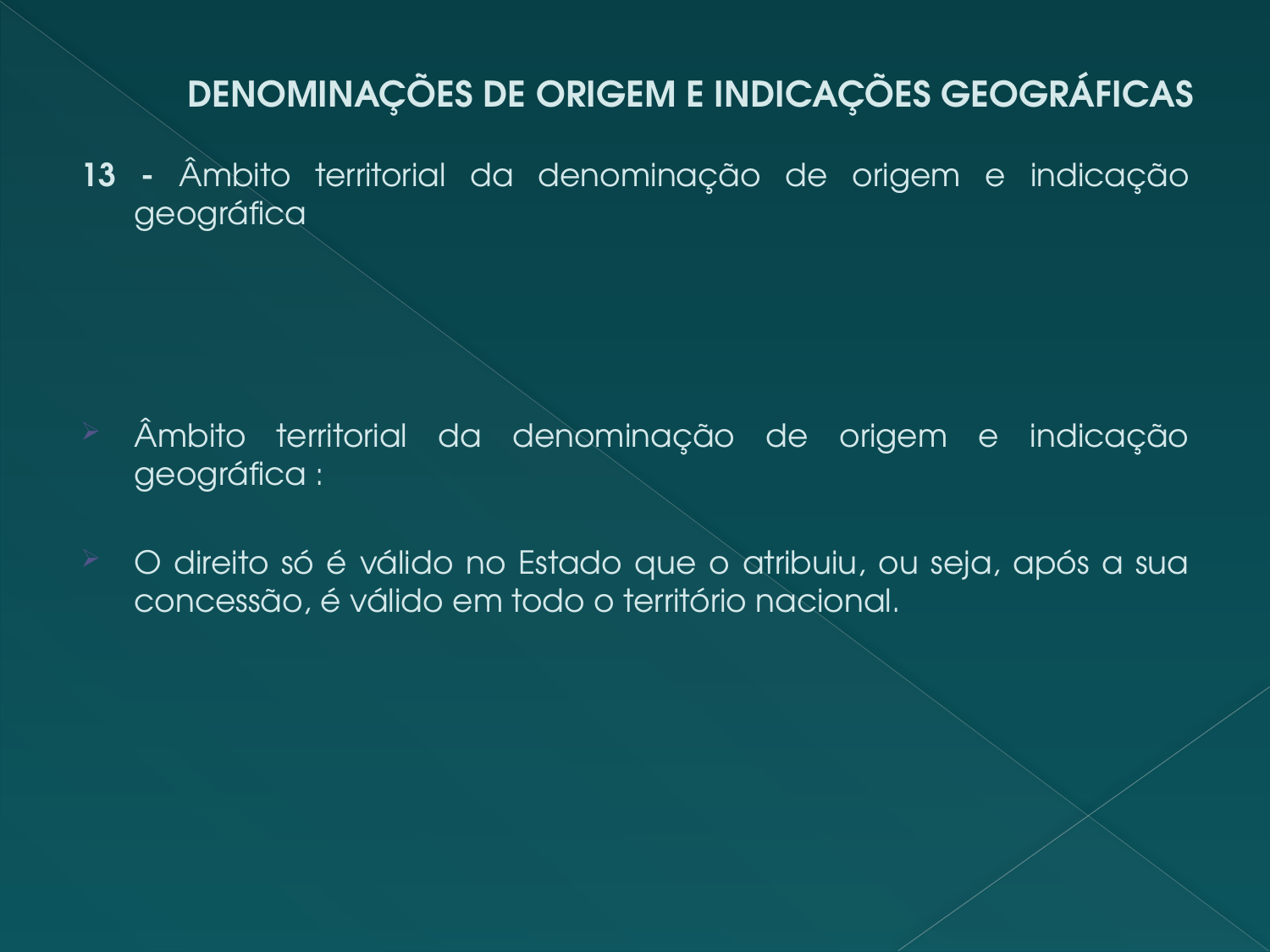

# DENOMINAÇÕES DE ORIGEM E INDICAÇÕES GEOGRÁFICAS
13 - Âmbito territorial da denominação de origem e indicação geográfica

Âmbito territorial da denominação de origem e indicação geográfica :

O direito só é válido no Estado que o atribuiu, ou seja, após a sua concessão, é válido em todo o território nacional.